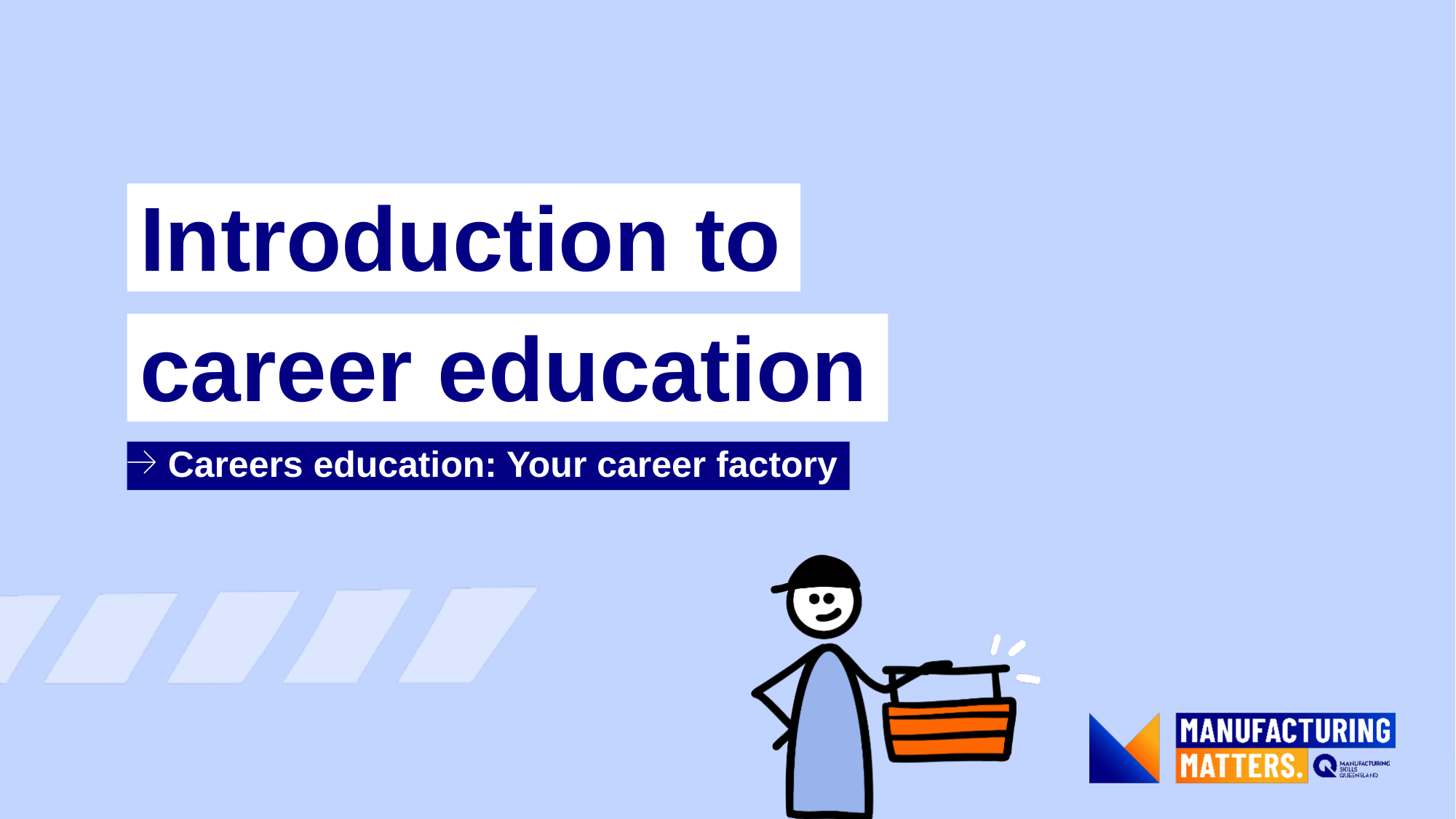

Introduction to
# career education
Careers education: Your career factory